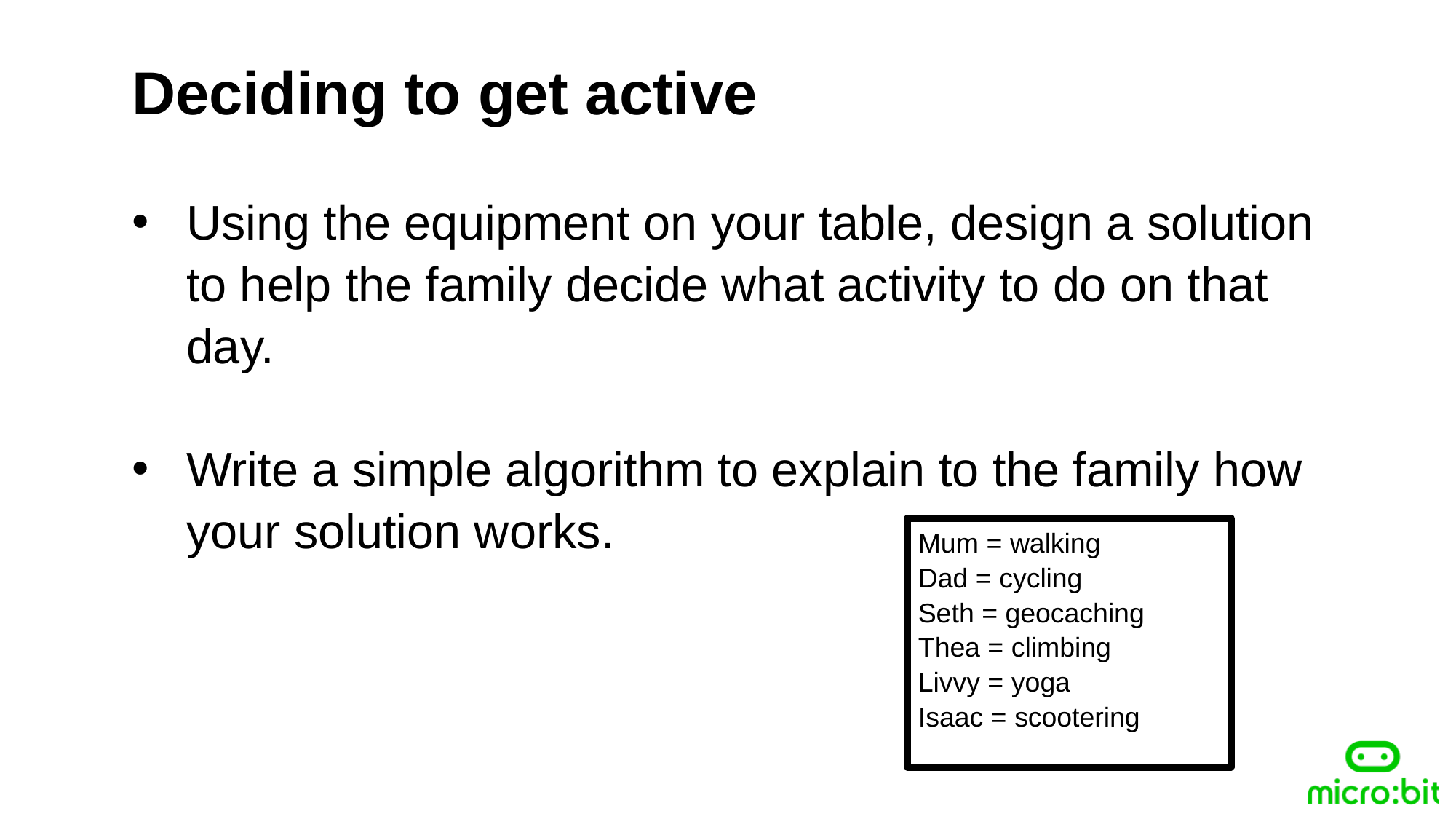

Deciding to get active

Using the equipment on your table, design a solution to help the family decide what activity to do on that day.

Write a simple algorithm to explain to the family how your solution works.

Mum = walking
Dad = cycling
Seth = geocaching
Thea = climbing
Livvy = yoga
Isaac = scootering